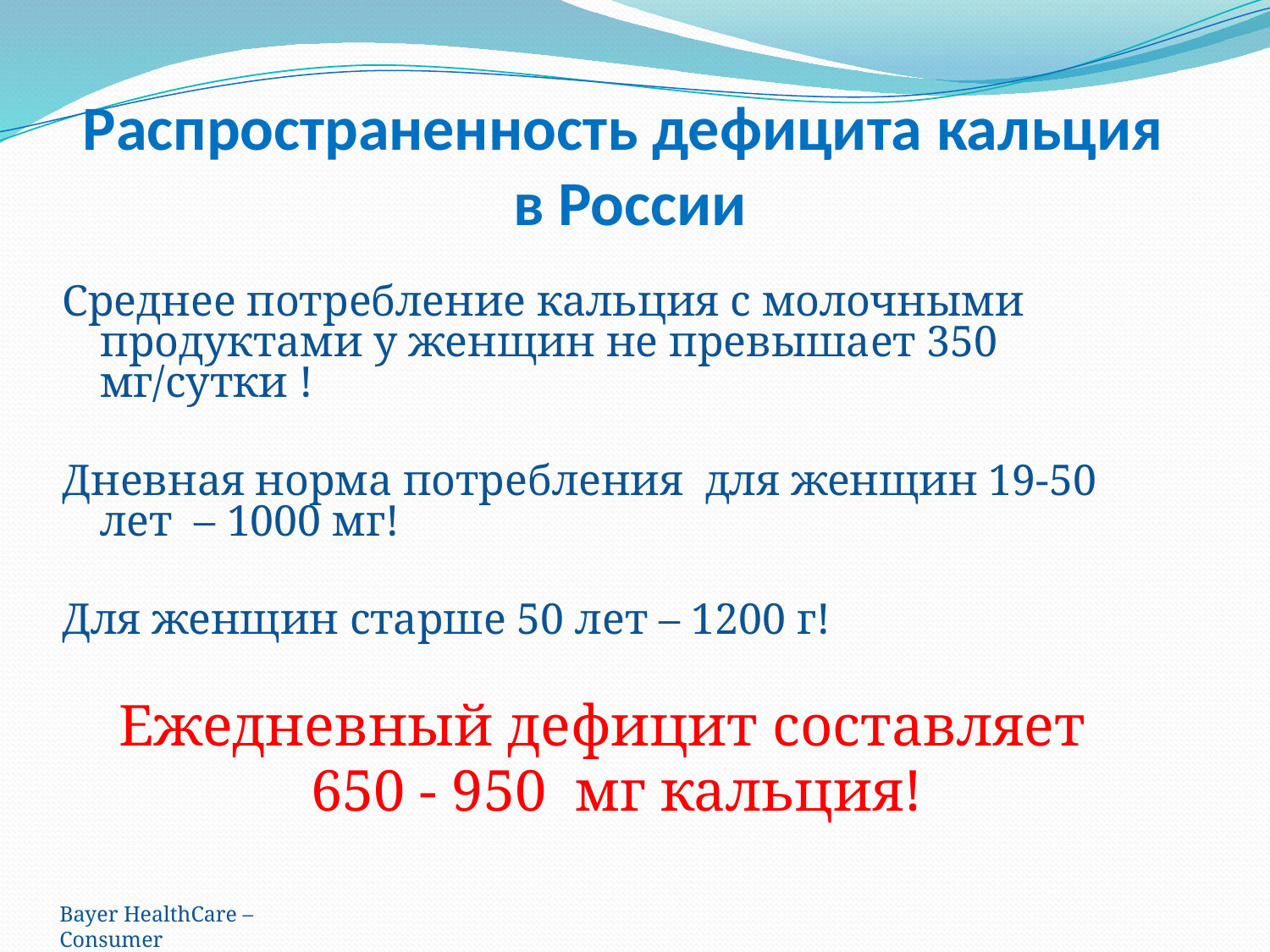

# Распространенность дефицита кальция в России
Среднее потребление кальция с молочными продуктами у женщин не превышает 350 мг/сутки !

Дневная норма потребления  для женщин 19-50 лет  – 1000 мг!

Для женщин старше 50 лет – 1200 г!

Ежедневный дефицит составляет
 650 - 950  мг кальция!

Bayer HealthCare – Consumer